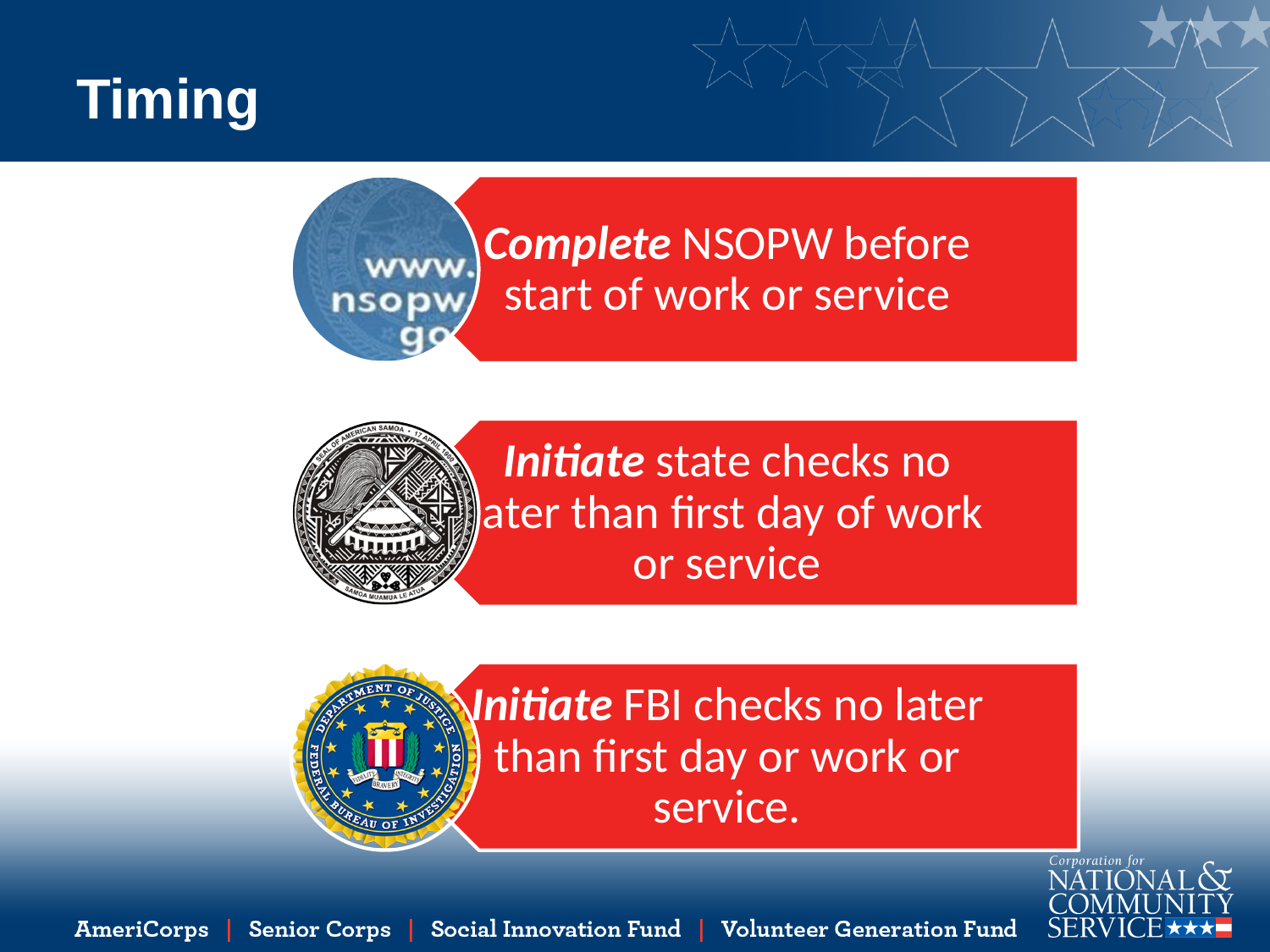

# Timing
Complete NSOPW before start of work or service
Initiate state checks no later than first day of work or service
Initiate FBI checks no later than first day or work or service.